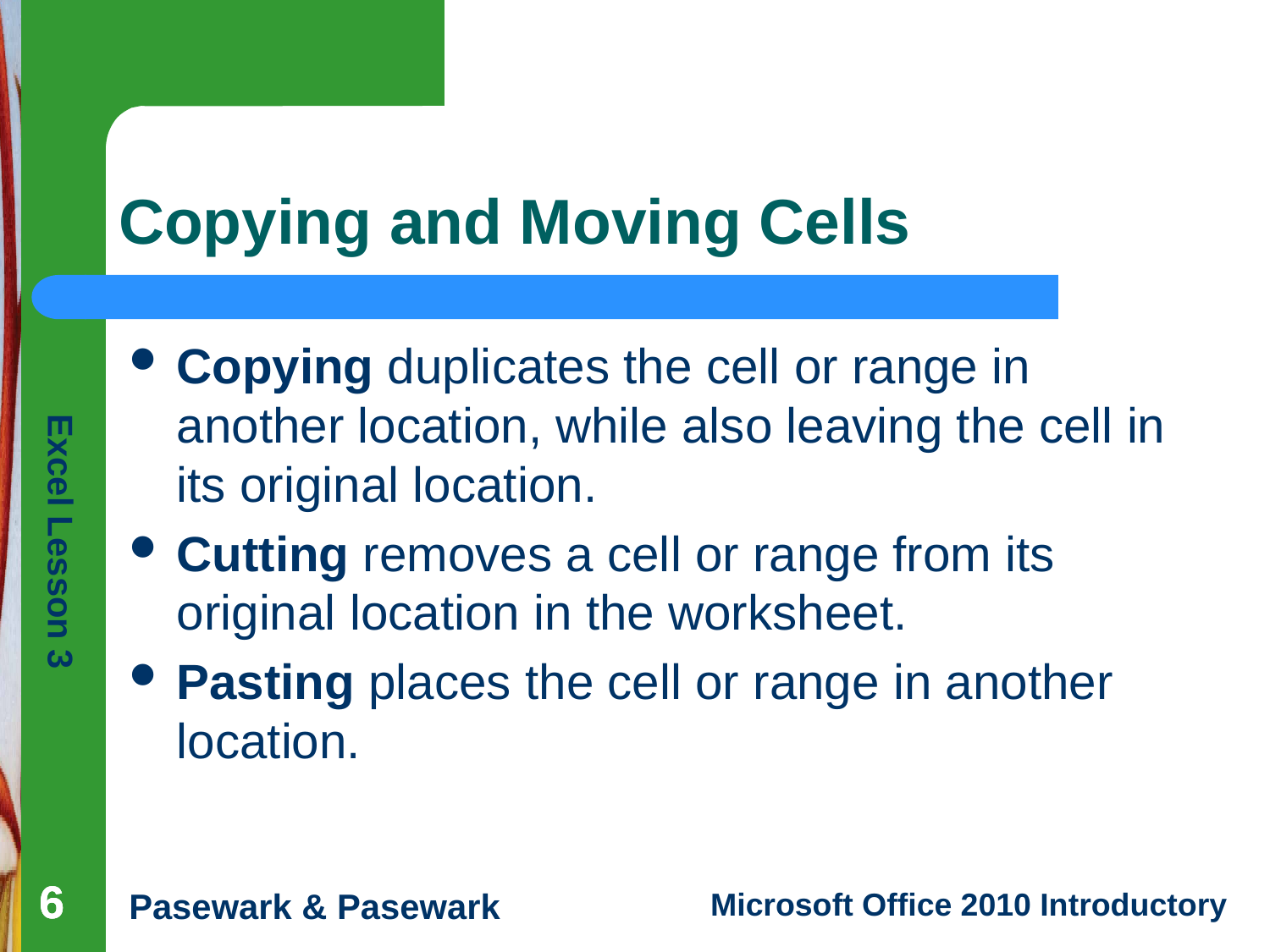

# Copying and Moving Cells
Copying duplicates the cell or range in another location, while also leaving the cell in its original location.
Cutting removes a cell or range from its original location in the worksheet.
Pasting places the cell or range in another location.
6
6
6